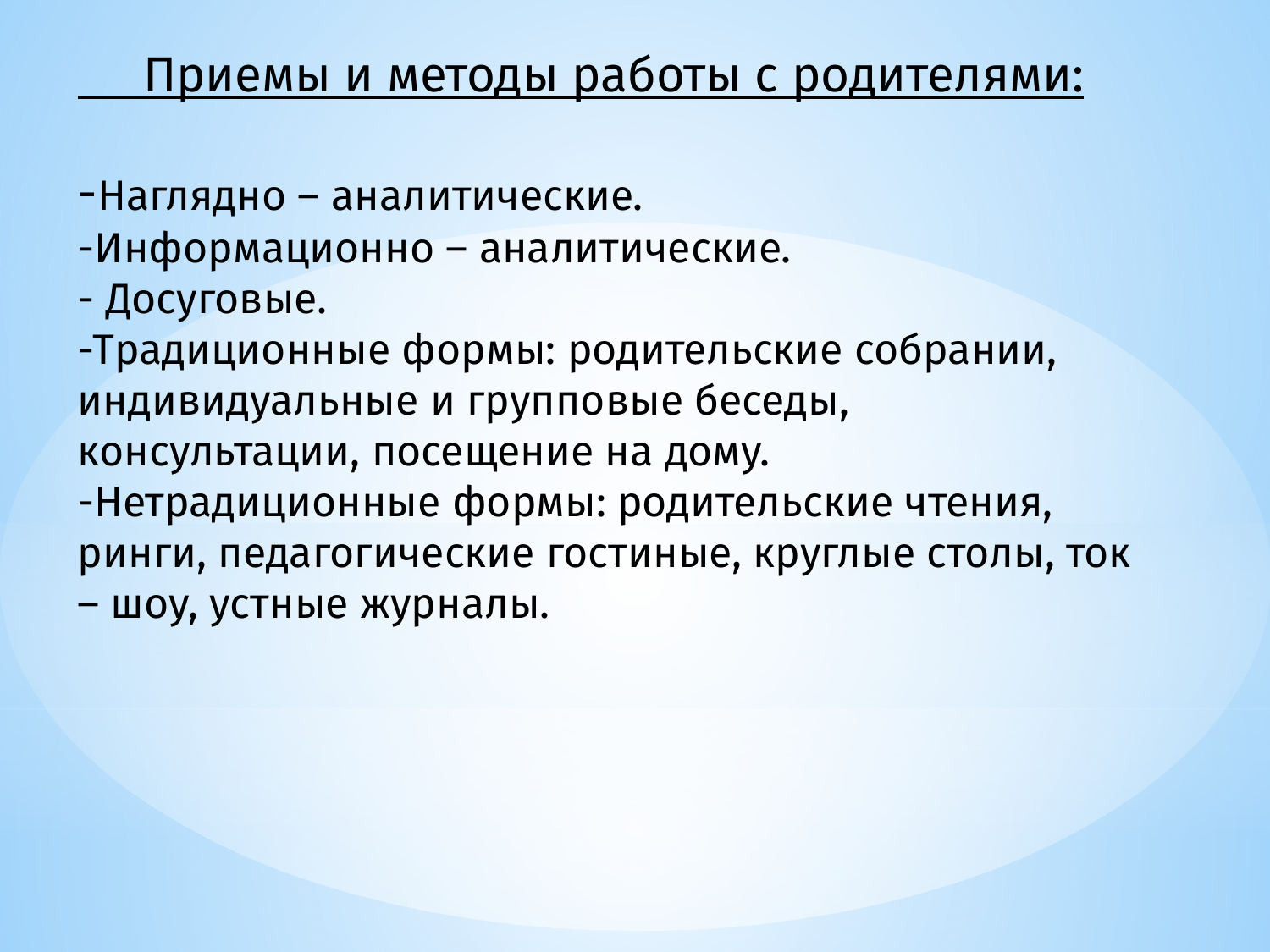

# Приемы и методы работы с родителями: -Наглядно – аналитические. -Информационно – аналитические. - Досуговые. -Традиционные формы: родительские собрании, индивидуальные и групповые беседы, консультации, посещение на дому. -Нетрадиционные формы: родительские чтения, ринги, педагогические гостиные, круглые столы, ток – шоу, устные журналы.